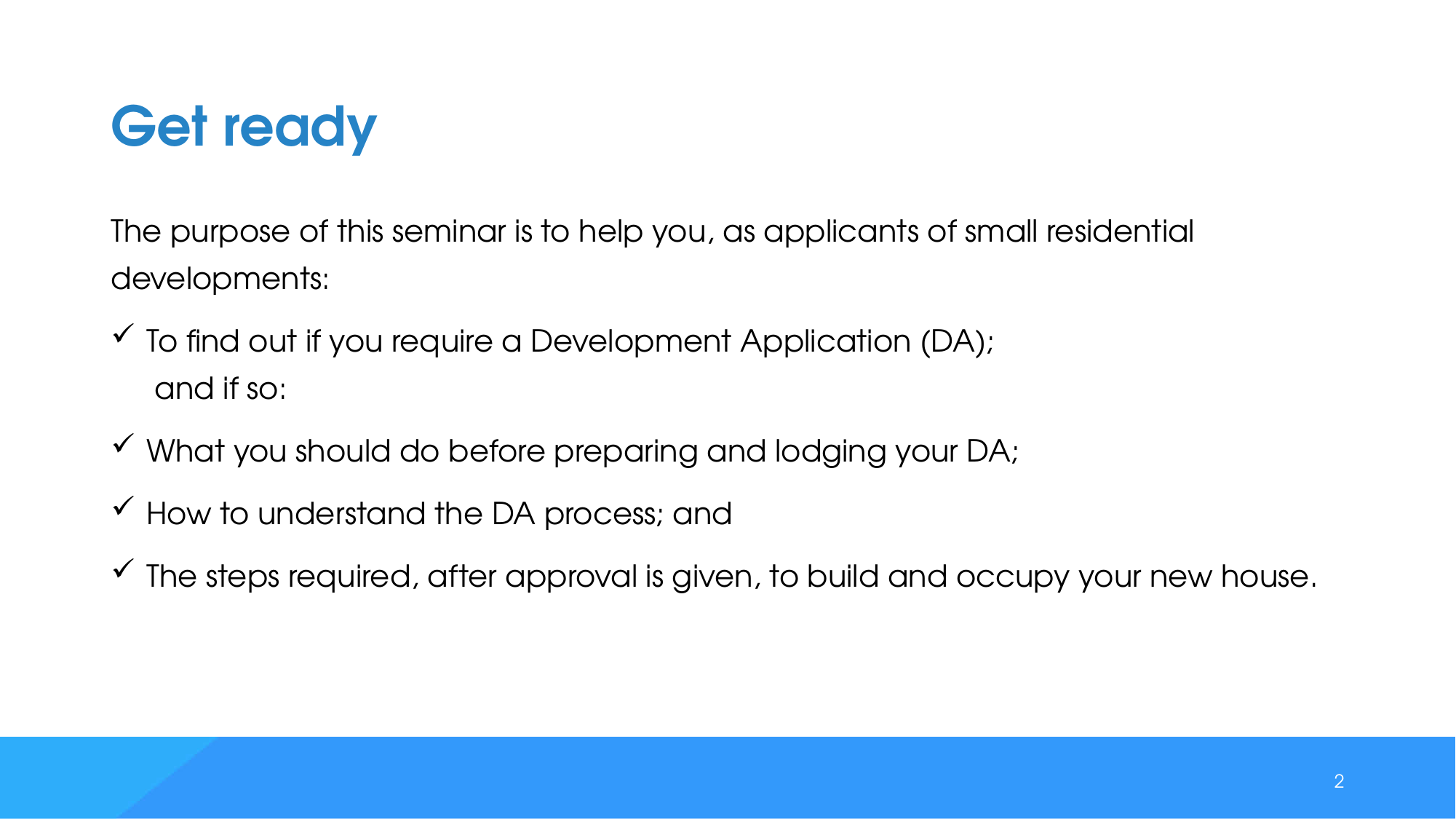

# Get ready
The purpose of this seminar is to help you, as applicants of small residential developments:
 To find out if you require a Development Application (DA);
  and if so:
 What you should do before preparing and lodging your DA;
 How to understand the DA process; and
 The steps required, after approval is given, to build and occupy your new house.
2